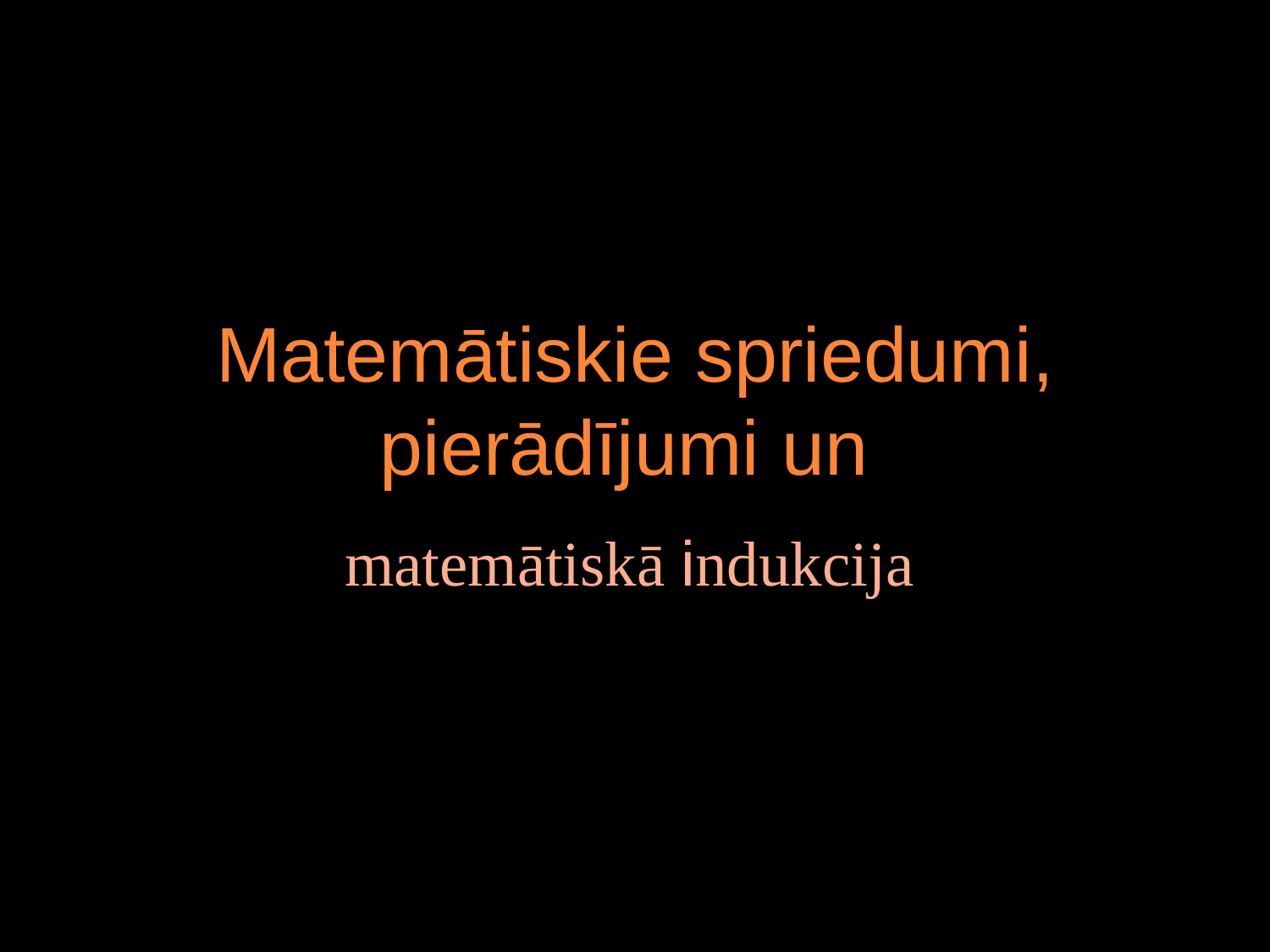

# Matemātiskie spriedumi, pierādījumi un
matemātiskā indukcija